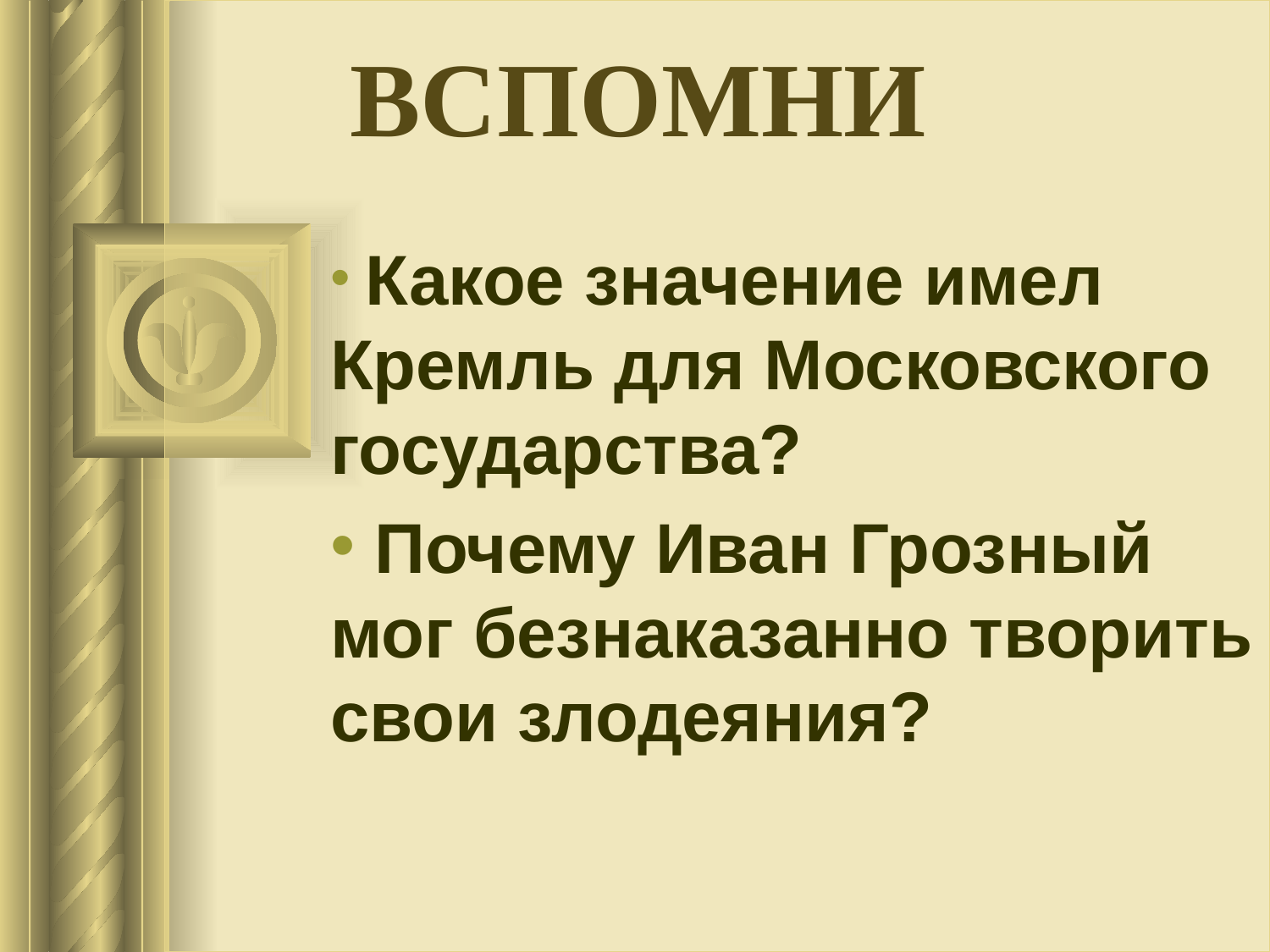

# ВСПОМНИ
 Какое значение имел Кремль для Московского государства?
 Почему Иван Грозный мог безнаказанно творить свои злодеяния?